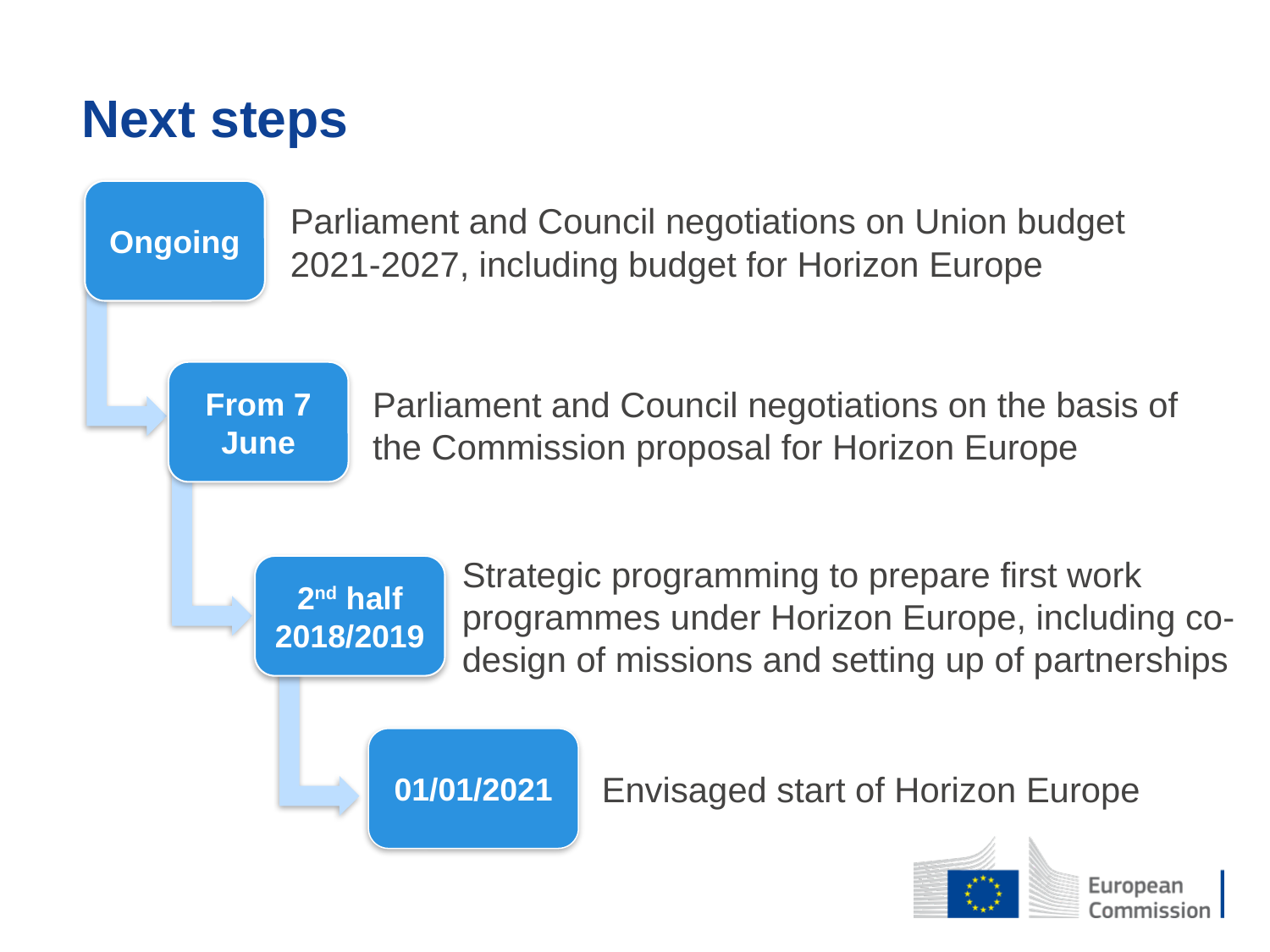

Next steps
Ongoing
Parliament and Council negotiations on Union budget 2021-2027, including budget for Horizon Europe

From 7 June
Parliament and Council negotiations on the basis of the Commission proposal for Horizon Europe

Strategic programming to prepare first work programmes under Horizon Europe, including co-design of missions and setting up of partnerships
2nd half 2018/2019

01/01/2021
Envisaged start of Horizon Europe